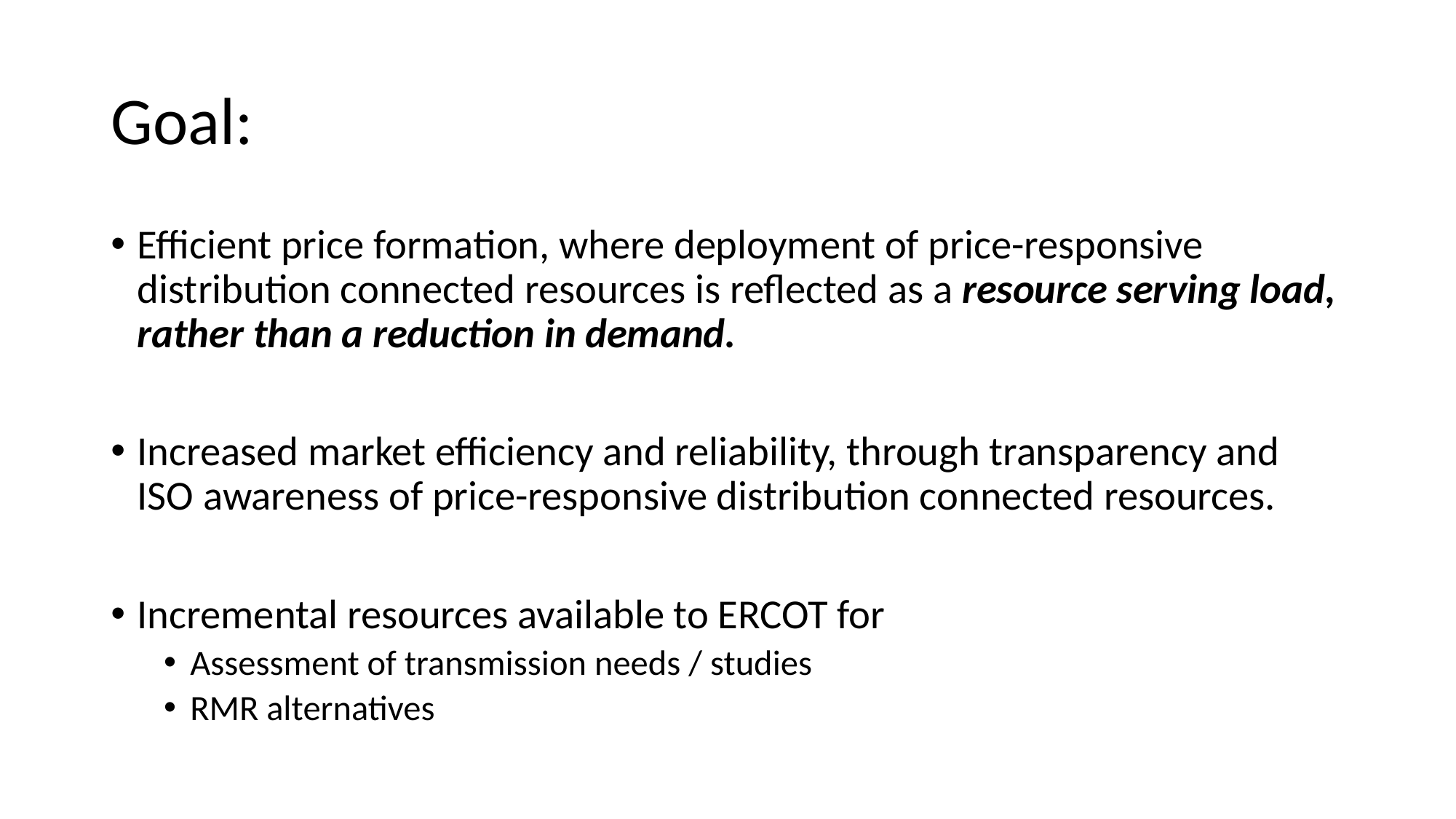

# Goal:
Efficient price formation, where deployment of price-responsive distribution connected resources is reflected as a resource serving load, rather than a reduction in demand.

Increased market efficiency and reliability, through transparency and ISO awareness of price-responsive distribution connected resources.

Incremental resources available to ERCOT for
Assessment of transmission needs / studies
RMR alternatives